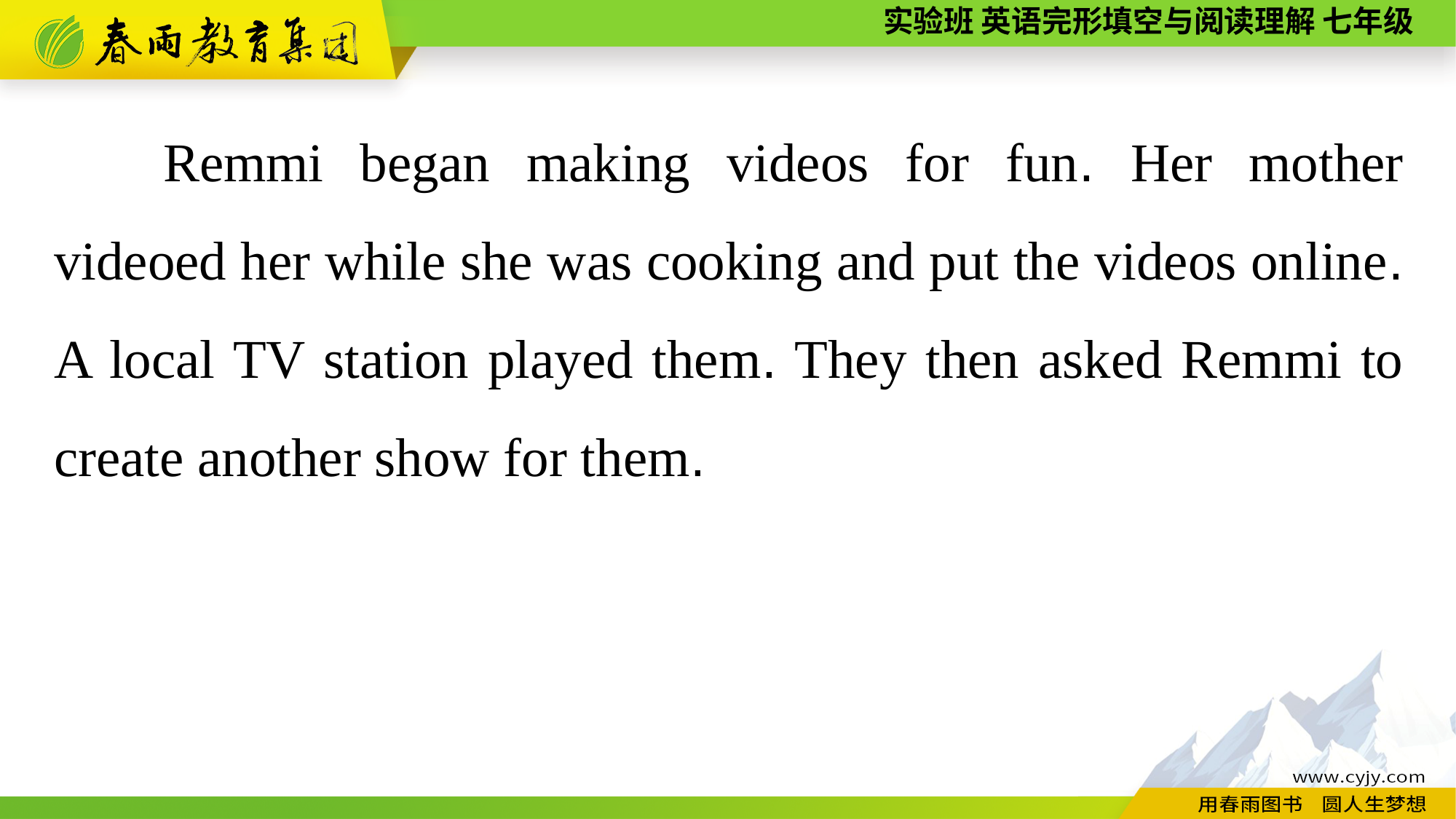

Remmi began making videos for fun. Her mother videoed her while she was cooking and put the videos online. A local TV station played them. They then asked Remmi to create another show for them.